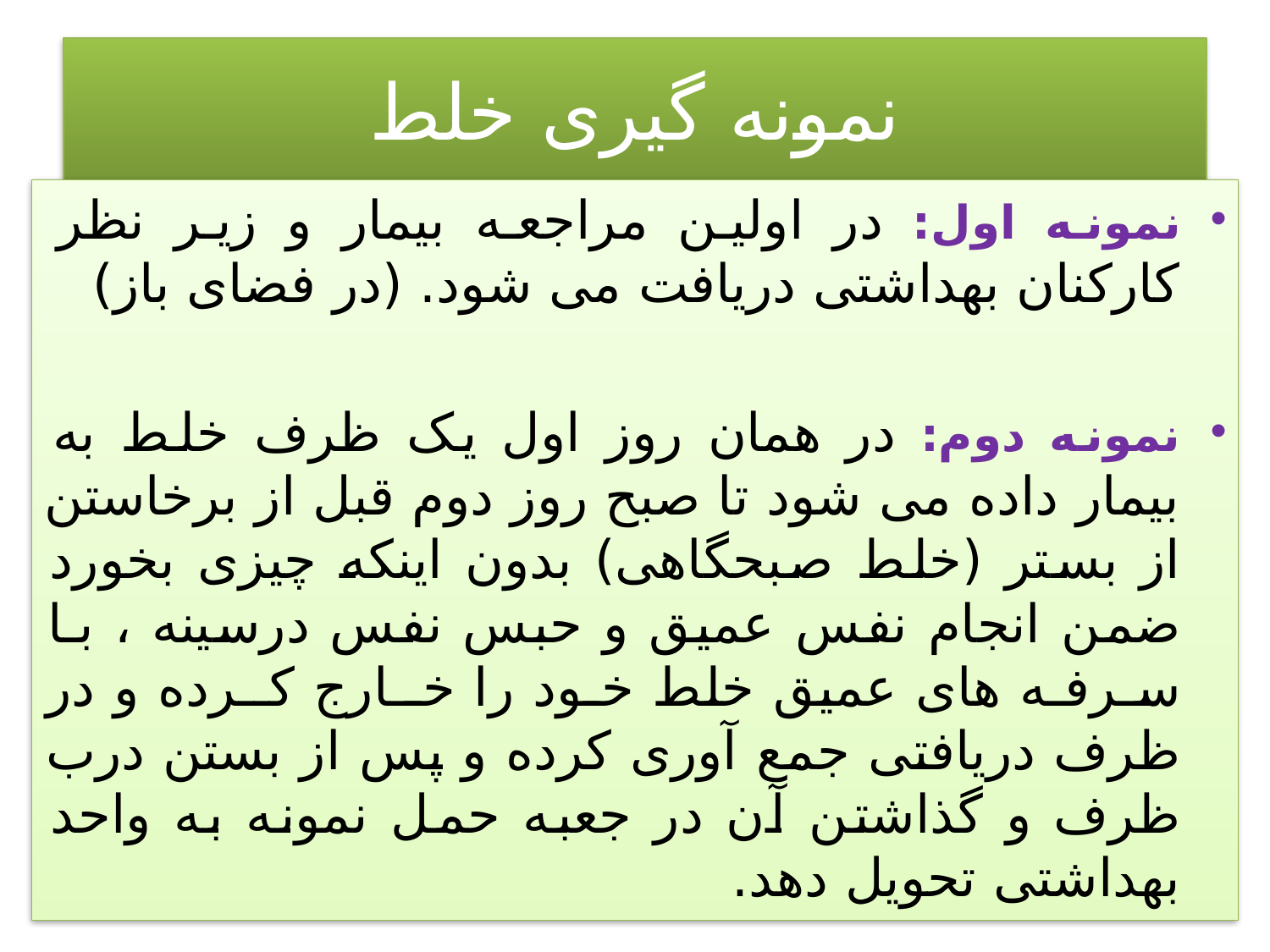

# نمونه گیری خلط
نمونه اول: در اولین مراجعه بیمار و زیر نظر کارکنان بهداشتی دریافت می شود. (در فضای باز)

نمونه دوم: در همان روز اول یک ظرف خلط به بیمار داده می شود تا صبح روز دوم قبل از برخاستن از بستر (خلط صبحگاهی) بدون اینکه چیزی بخورد ضمن انجام نفس عمیق و حبس نفس درسینه ، بـا سـرفـه های عمیق خلط خـود را خــارج کــرده و در ظرف دریافتی جمع آوری کرده و پس از بستن درب ظرف و گذاشتن آن در جعبه حمل نمونه به واحد بهداشتی تحویل دهد.